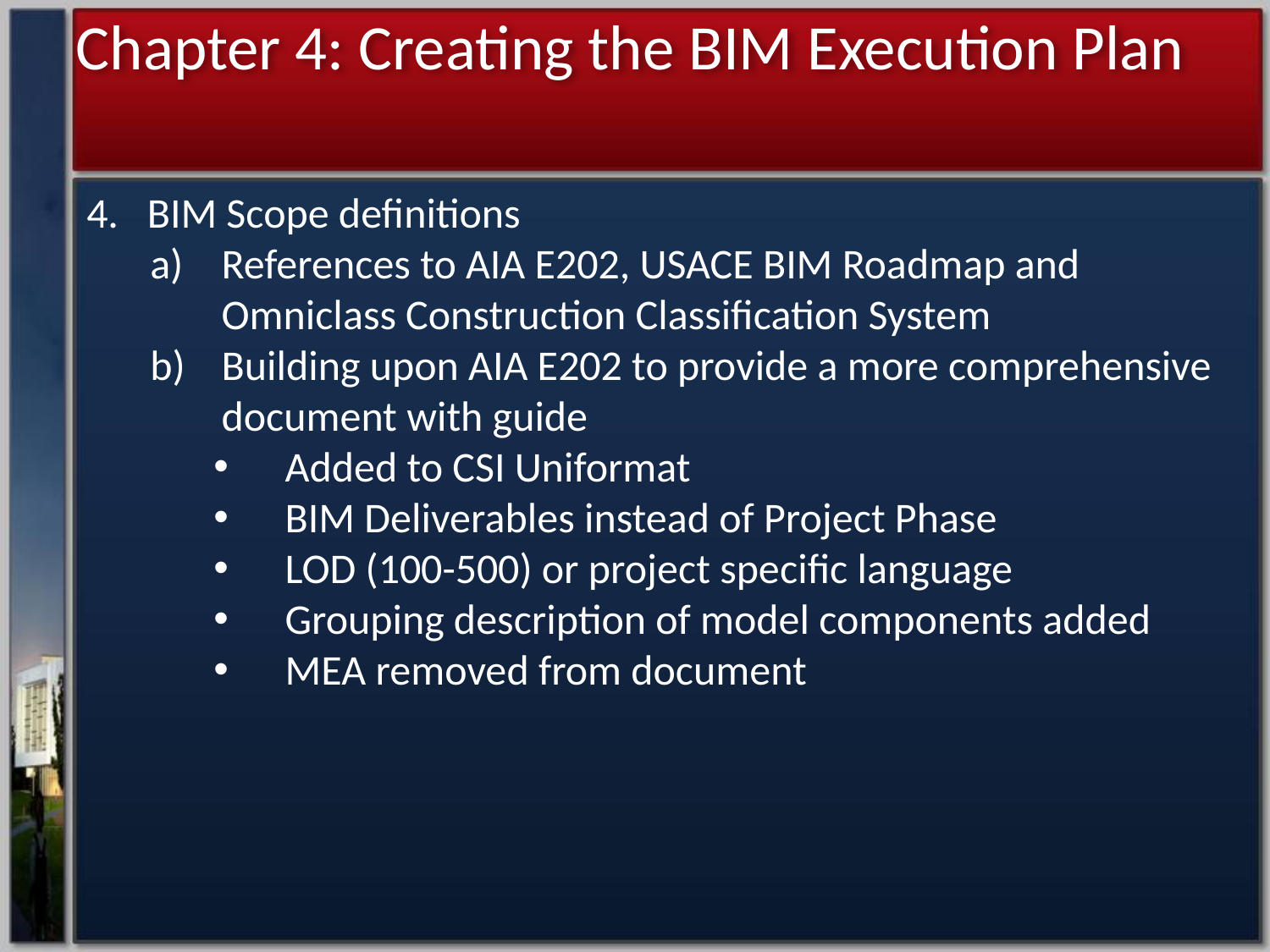

Chapter 4: Creating the BIM Execution Plan
4.   BIM Scope definitions
References to AIA E202, USACE BIM Roadmap and Omniclass Construction Classification System
Building upon AIA E202 to provide a more comprehensive document with guide
Added to CSI Uniformat
BIM Deliverables instead of Project Phase
LOD (100-500) or project specific language
Grouping description of model components added
MEA removed from document